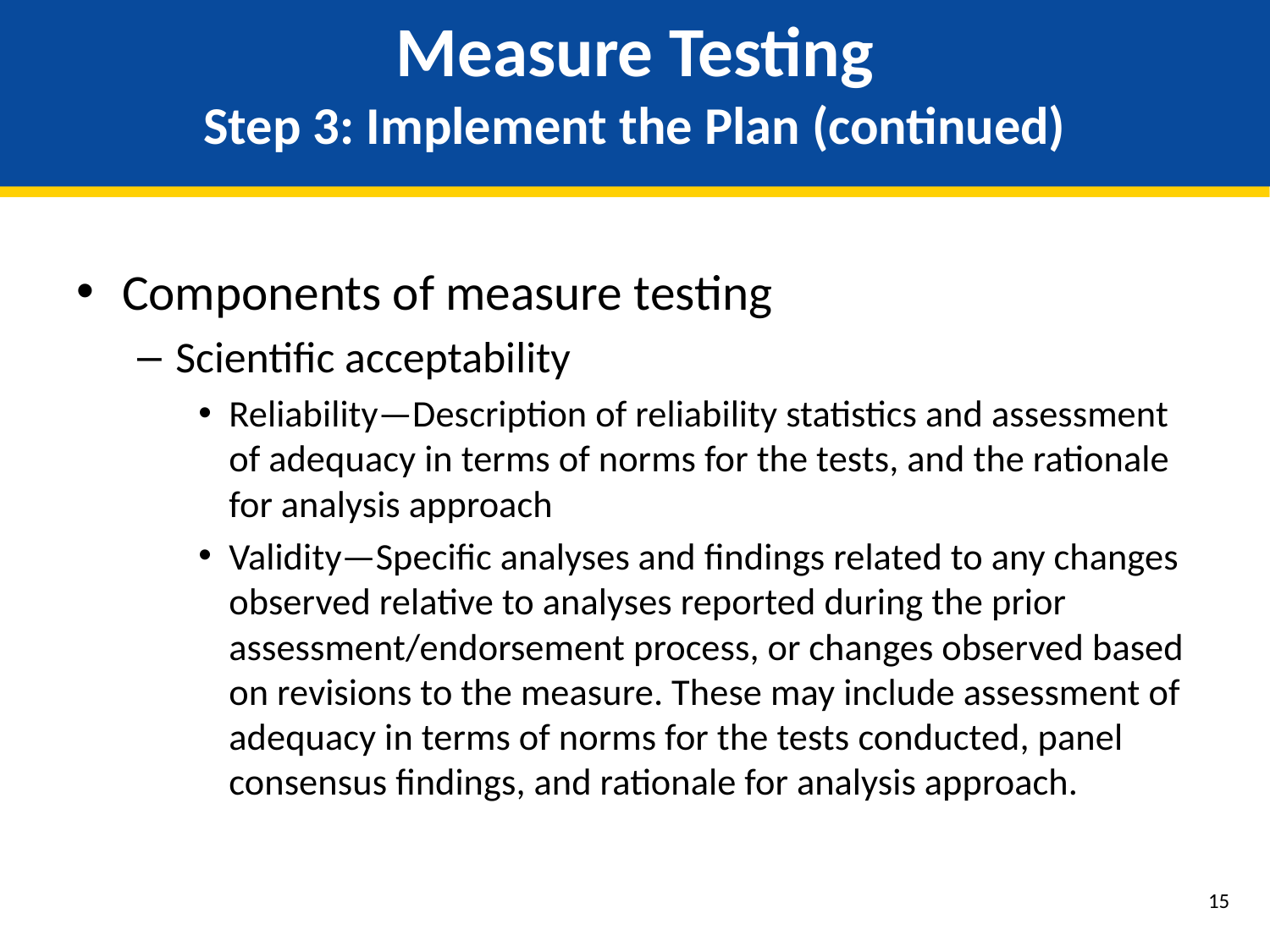

# Measure Testing Step 3: Implement the Plan (continued)
Components of measure testing
Scientific acceptability
Reliability—Description of reliability statistics and assessment of adequacy in terms of norms for the tests, and the rationale for analysis approach
Validity—Specific analyses and findings related to any changes observed relative to analyses reported during the prior assessment/endorsement process, or changes observed based on revisions to the measure. These may include assessment of adequacy in terms of norms for the tests conducted, panel consensus findings, and rationale for analysis approach.